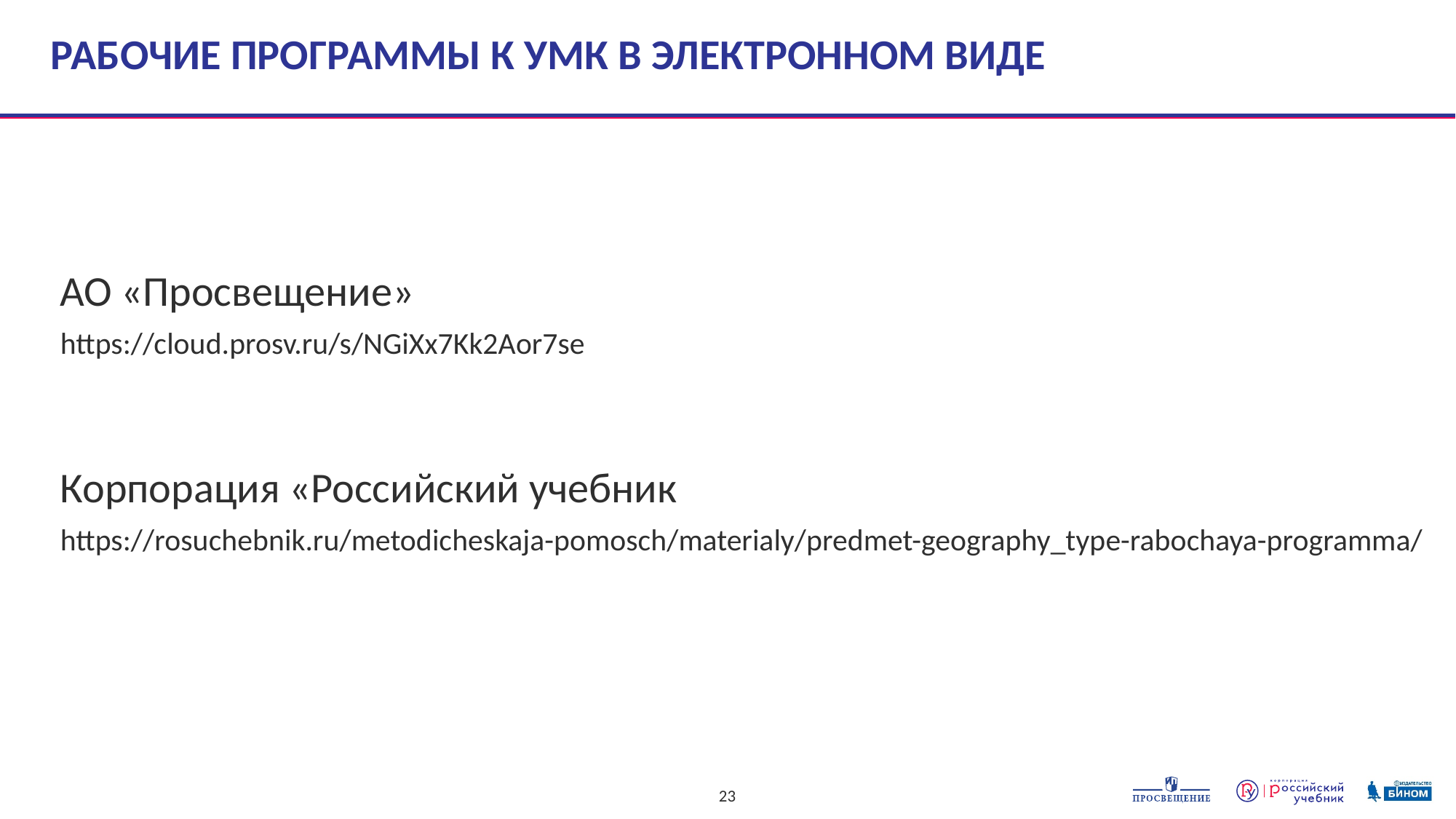

# РАБОЧИЕ ПРОГРАММЫ К УМК В ЭЛЕКТРОННОМ ВИДЕ
АО «Просвещение»
https://cloud.prosv.ru/s/NGiXx7Kk2Aor7se

Корпорация «Российский учебник
https://rosuchebnik.ru/metodicheskaja-pomosch/materialy/predmet-geography_type-rabochaya-programma/